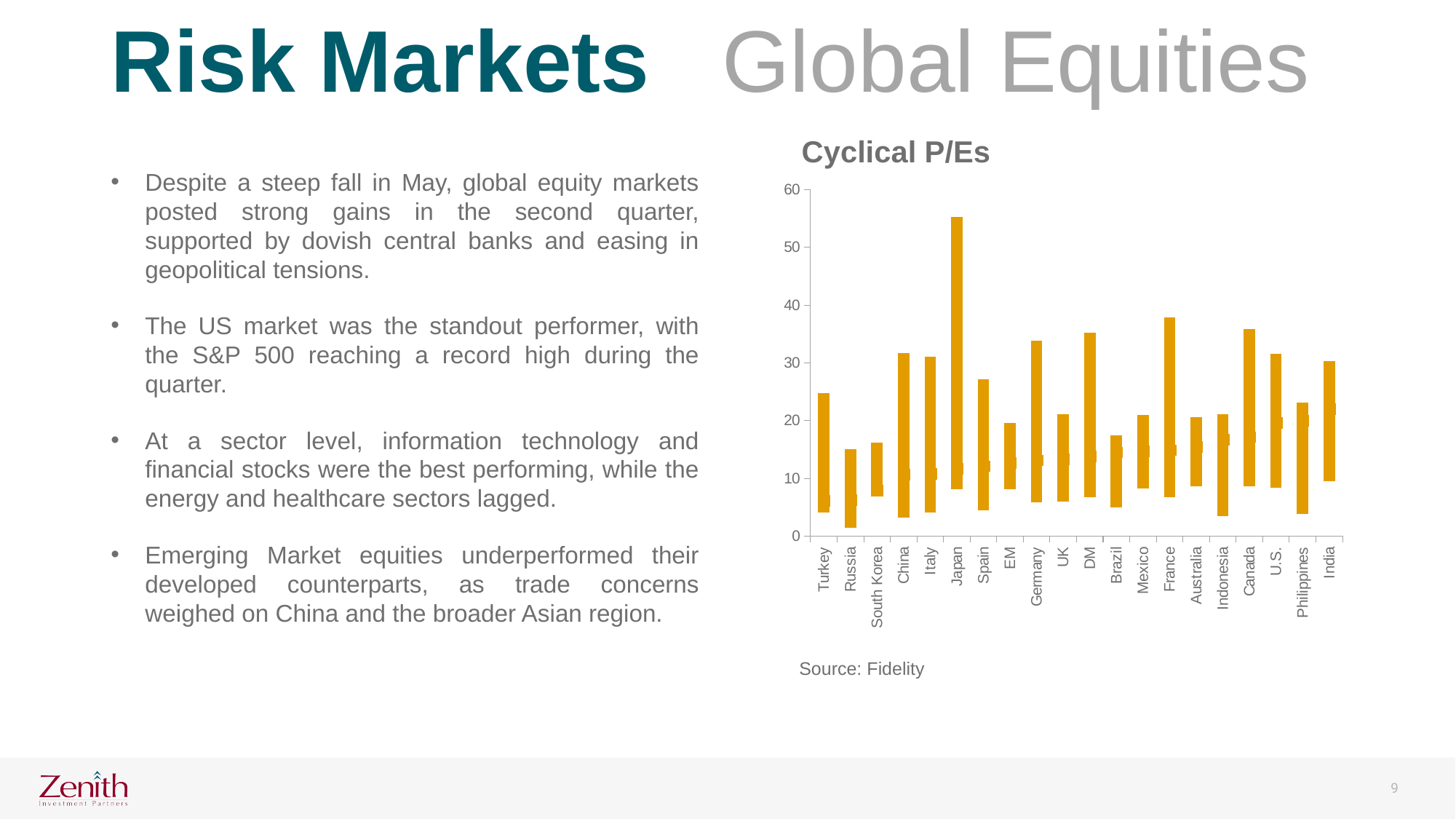

Risk Markets   Global Equities

[unsupported chart]

Cyclical P/Es
Despite a steep fall in May, global equity markets posted strong gains in the second quarter, supported by dovish central banks and easing in geopolitical tensions.
The US market was the standout performer, with the S&P 500 reaching a record high during the quarter.
At a sector level, information technology and financial stocks were the best performing, while the energy and healthcare sectors lagged.
Emerging Market equities underperformed their developed counterparts, as trade concerns weighed on China and the broader Asian region.
Source: Fidelity